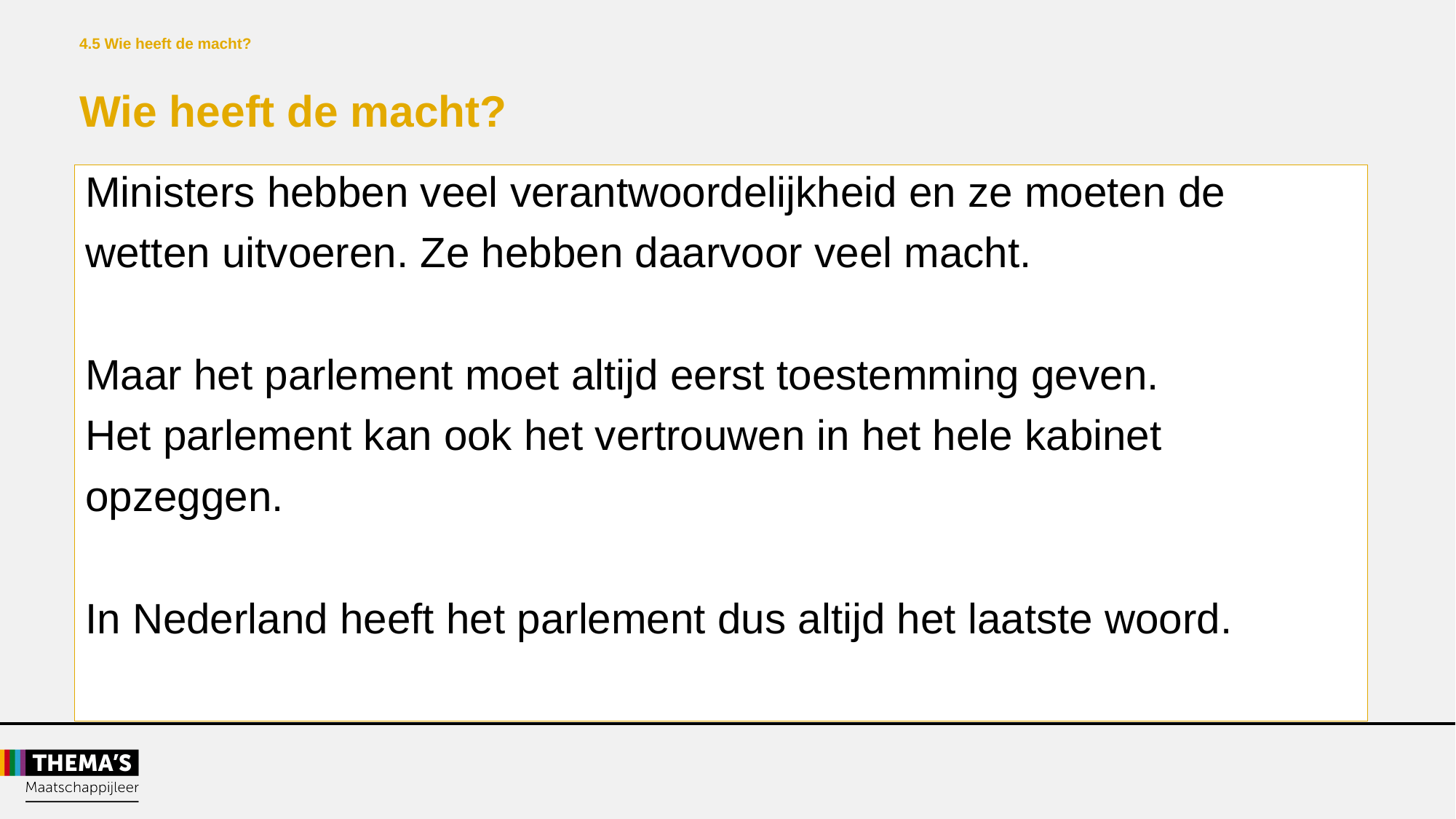

4.5 Wie heeft de macht?
Wie heeft de macht?
Ministers hebben veel verantwoordelijkheid en ze moeten de
wetten uitvoeren. Ze hebben daarvoor veel macht.

Maar het parlement moet altijd eerst toestemming geven.
Het parlement kan ook het vertrouwen in het hele kabinet
opzeggen.

In Nederland heeft het parlement dus altijd het laatste woord.